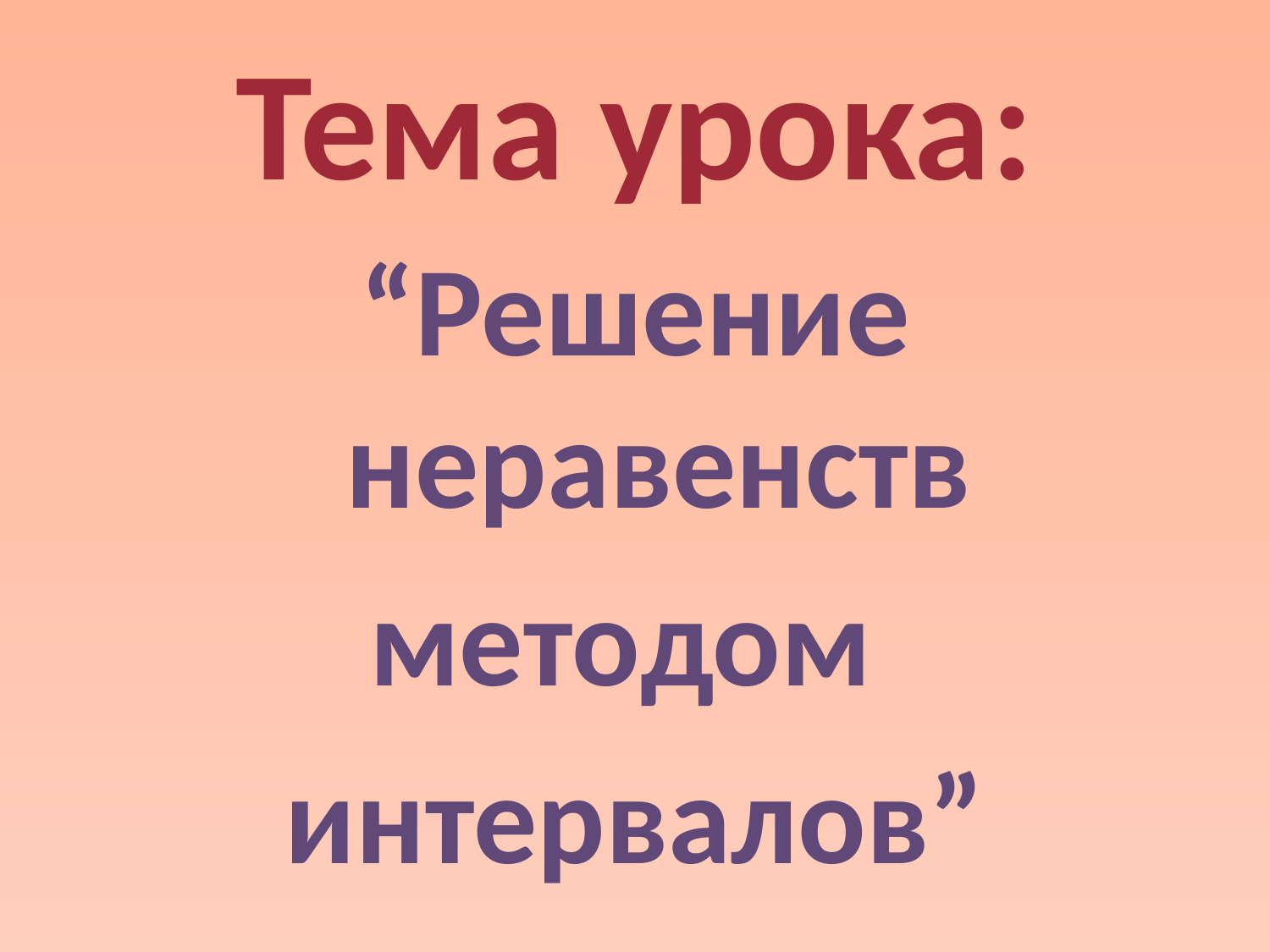

# Тема урока:
“Решение неравенств
методом
интервалов”